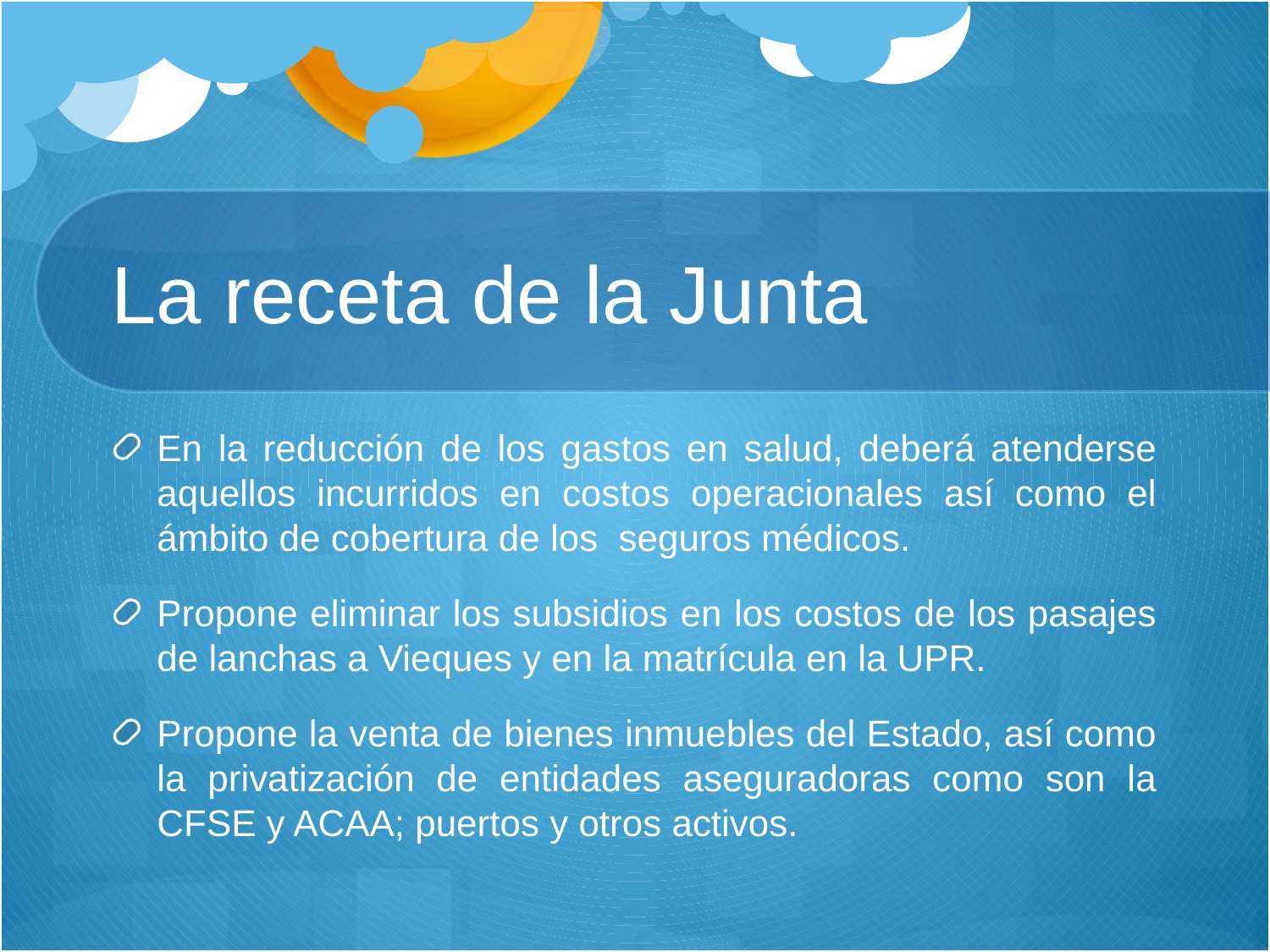

# La receta de la Junta
En la reducción de los gastos en salud, deberá atenderse aquellos incurridos en costos operacionales así como el ámbito de cobertura de los  seguros médicos.
Propone eliminar los subsidios en los costos de los pasajes de lanchas a Vieques y en la matrícula en la UPR.
Propone la venta de bienes inmuebles del Estado, así como la privatización de entidades aseguradoras como son la CFSE y ACAA; puertos y otros activos.